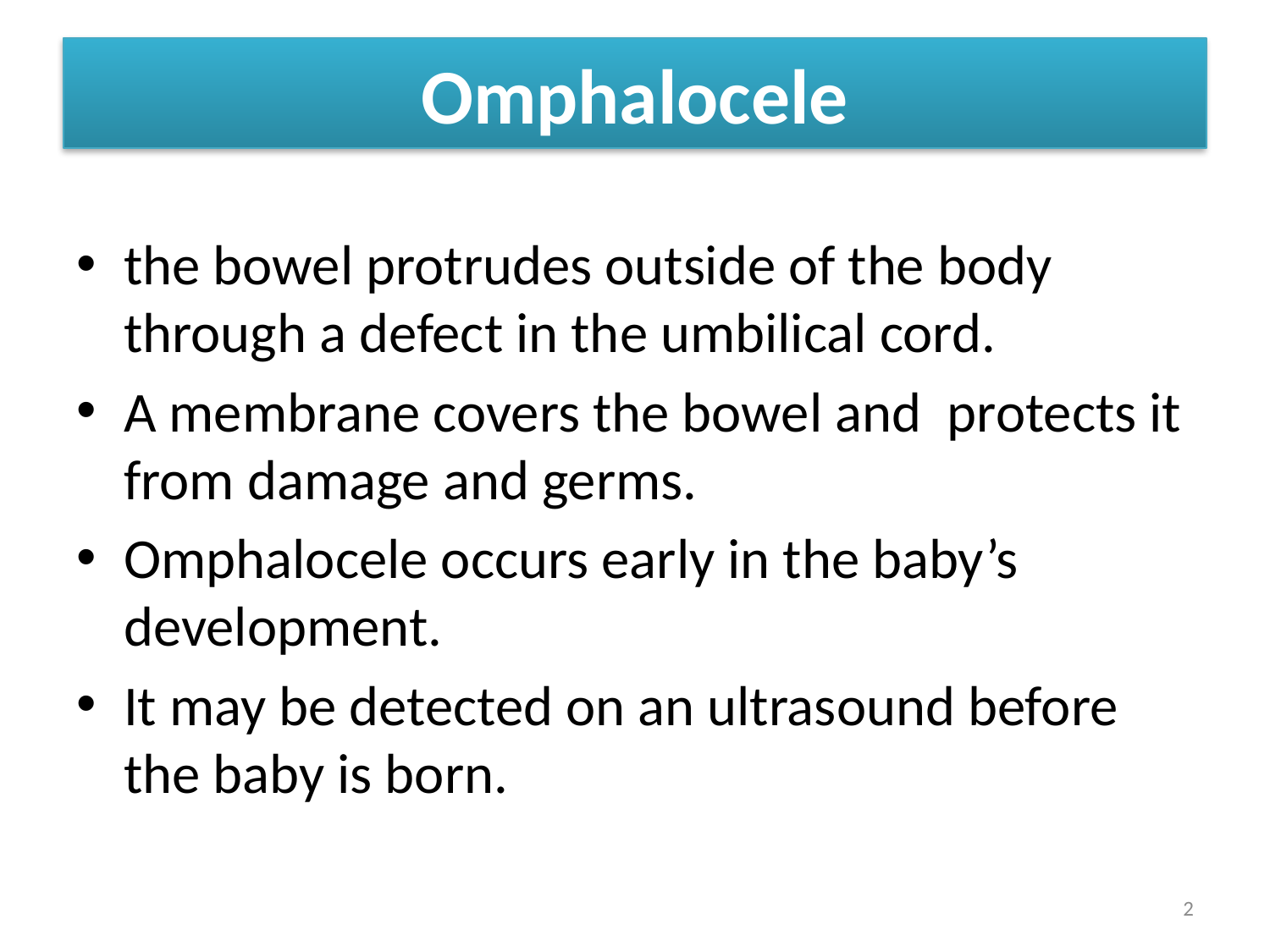

# Omphalocele
the bowel protrudes outside of the body through a defect in the umbilical cord.
A membrane covers the bowel and  protects it from damage and germs.
Omphalocele occurs early in the baby’s development.
It may be detected on an ultrasound before the baby is born.
2